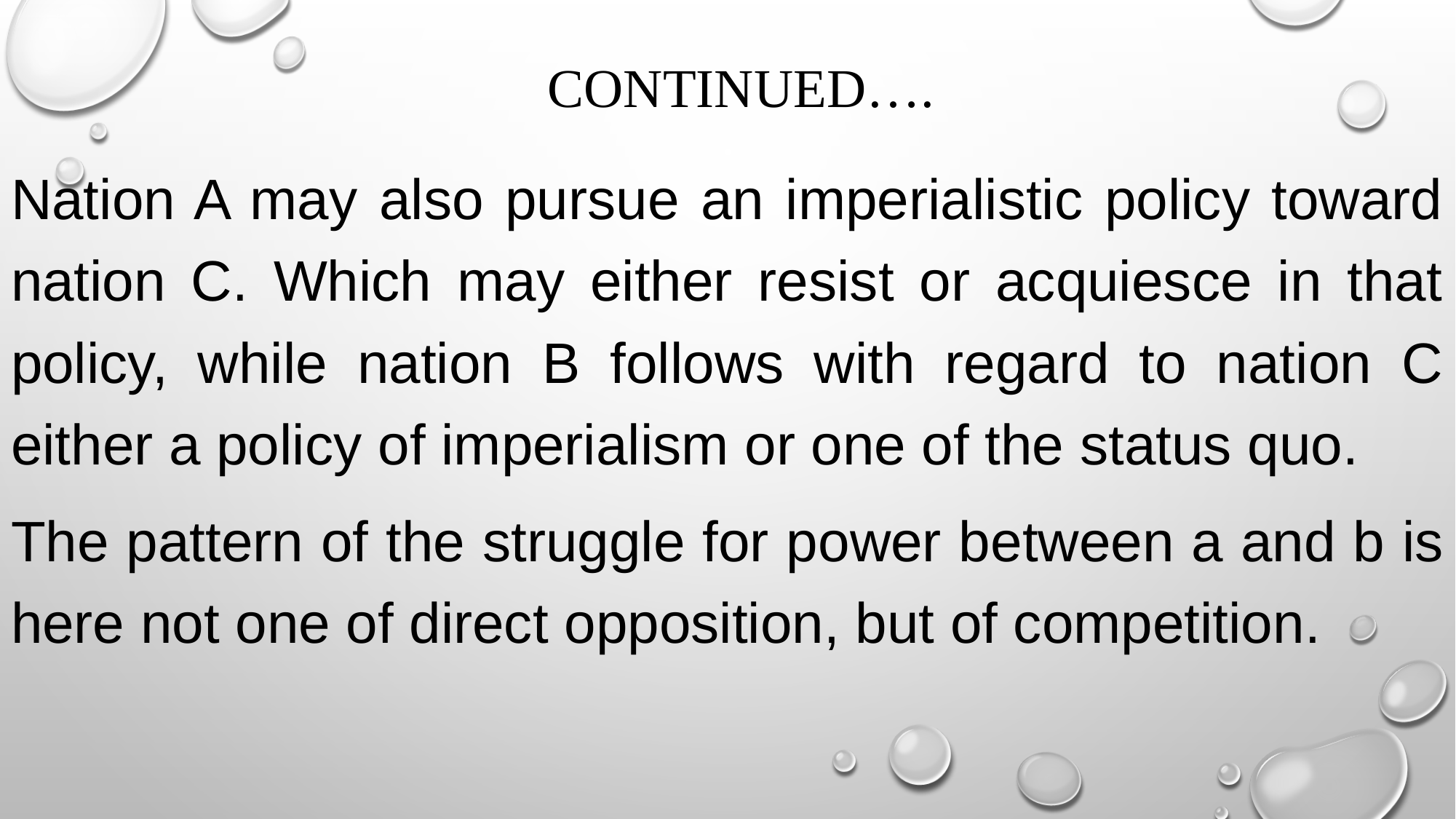

# continued….
Nation A may also pursue an imperialistic policy toward nation C. Which may either resist or acquiesce in that policy, while nation B follows with regard to nation C either a policy of imperialism or one of the status quo.
The pattern of the struggle for power between a and b is here not one of direct opposition, but of competition.